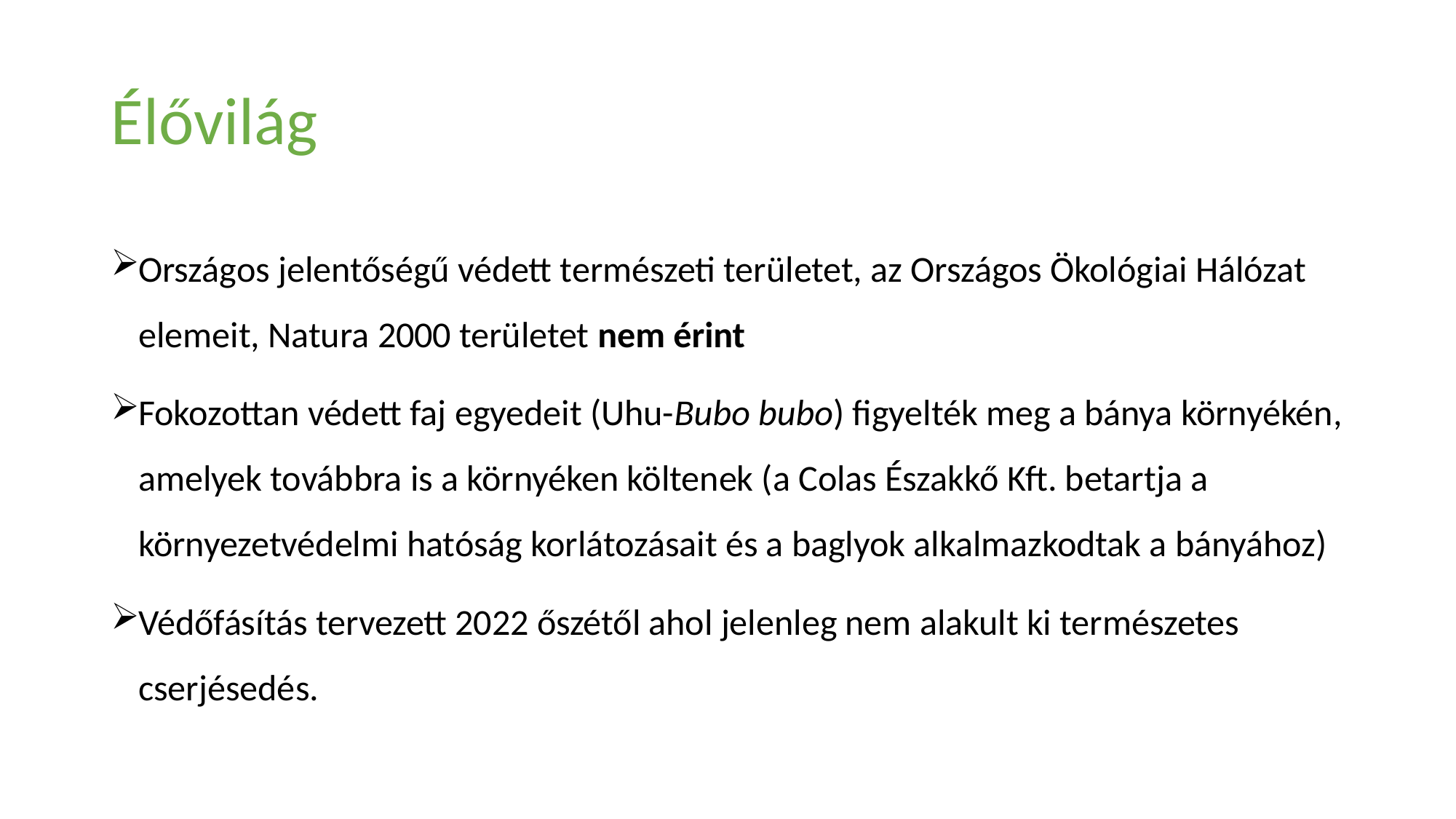

# Élővilág
Országos jelentőségű védett természeti területet, az Országos Ökológiai Hálózat elemeit, Natura 2000 területet nem érint
Fokozottan védett faj egyedeit (Uhu-Bubo bubo) figyelték meg a bánya környékén, amelyek továbbra is a környéken költenek (a Colas Északkő Kft. betartja a környezetvédelmi hatóság korlátozásait és a baglyok alkalmazkodtak a bányához)
Védőfásítás tervezett 2022 őszétől ahol jelenleg nem alakult ki természetes cserjésedés.